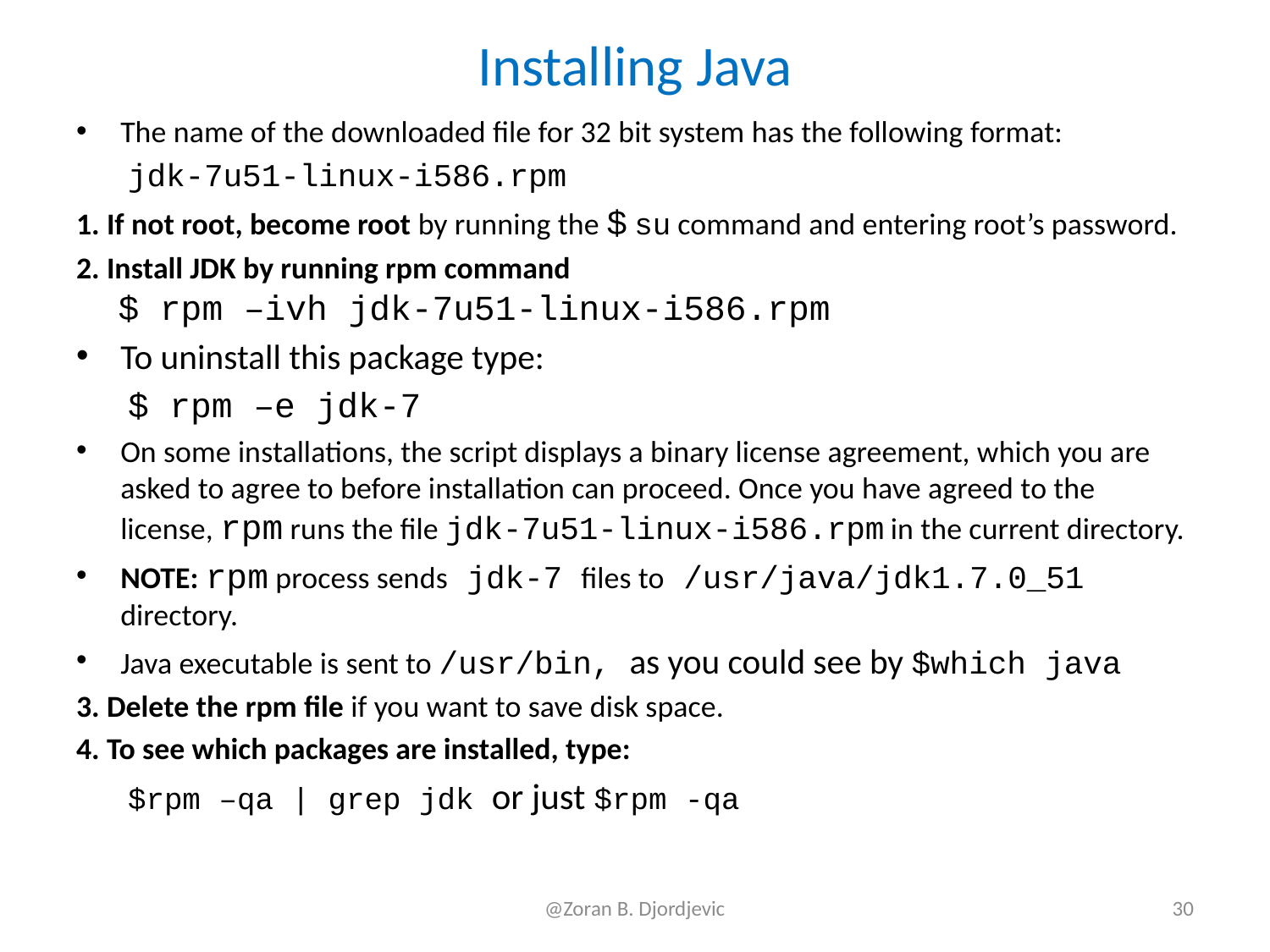

# Installing Java
The name of the downloaded file for 32 bit system has the following format:
jdk-7u51-linux-i586.rpm
1. If not root, become root by running the $ su command and entering root’s password.
2. Install JDK by running rpm command
      $ rpm –ivh jdk-7u51-linux-i586.rpm
To uninstall this package type:
$ rpm –e jdk-7
On some installations, the script displays a binary license agreement, which you are asked to agree to before installation can proceed. Once you have agreed to the license, rpm runs the file jdk-7u51-linux-i586.rpm in the current directory.
NOTE: rpm process sends jdk-7 files to /usr/java/jdk1.7.0_51 directory.
Java executable is sent to /usr/bin, as you could see by $which java
3. Delete the rpm file if you want to save disk space.
4. To see which packages are installed, type:
$rpm –qa | grep jdk or just $rpm -qa

@Zoran B. Djordjevic
30